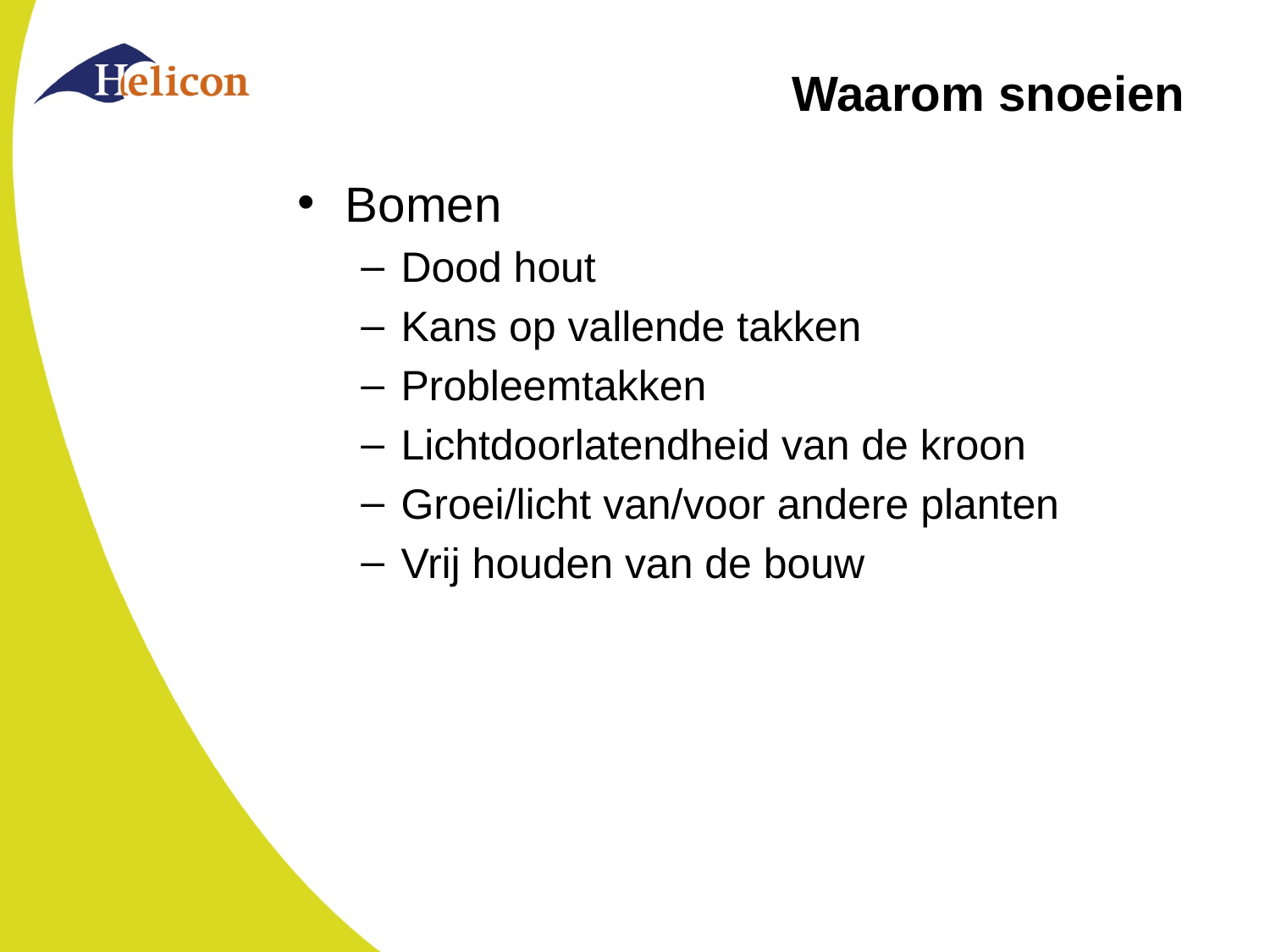

# Waarom snoeien
Bomen
Dood hout
Kans op vallende takken
Probleemtakken
Lichtdoorlatendheid van de kroon
Groei/licht van/voor andere planten
Vrij houden van de bouw